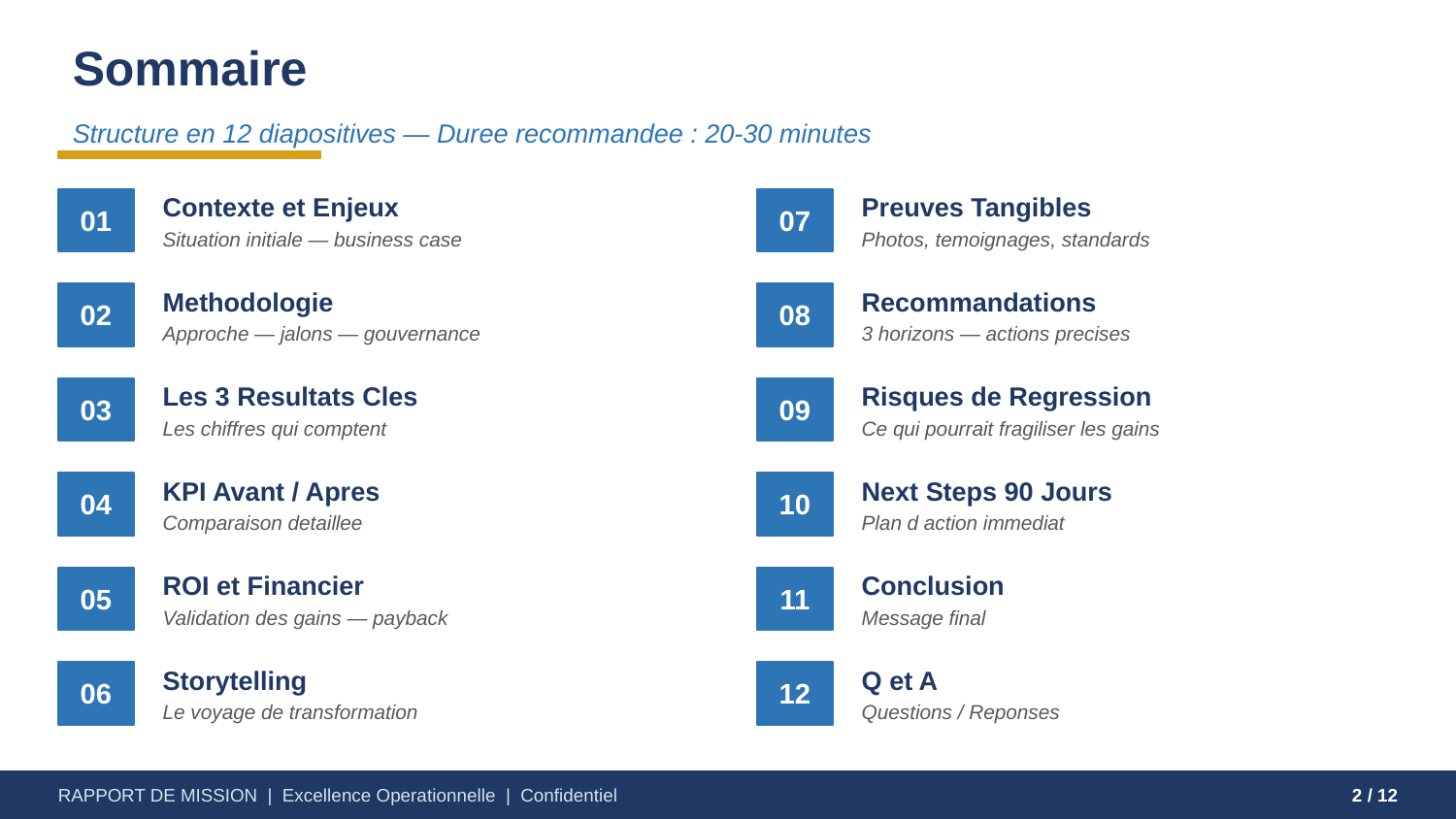

Sommaire
Structure en 12 diapositives — Duree recommandee : 20-30 minutes

Contexte et Enjeux

Preuves Tangibles
01
07
Situation initiale — business case
Photos, temoignages, standards

Methodologie

Recommandations
02
08
Approche — jalons — gouvernance
3 horizons — actions precises

Les 3 Resultats Cles

Risques de Regression
03
09
Les chiffres qui comptent
Ce qui pourrait fragiliser les gains

KPI Avant / Apres

Next Steps 90 Jours
04
10
Comparaison detaillee
Plan d action immediat

ROI et Financier

Conclusion
05
11
Validation des gains — payback
Message final

Storytelling

Q et A
06
12
Le voyage de transformation
Questions / Reponses

RAPPORT DE MISSION  |  Excellence Operationnelle  |  Confidentiel
2 / 12